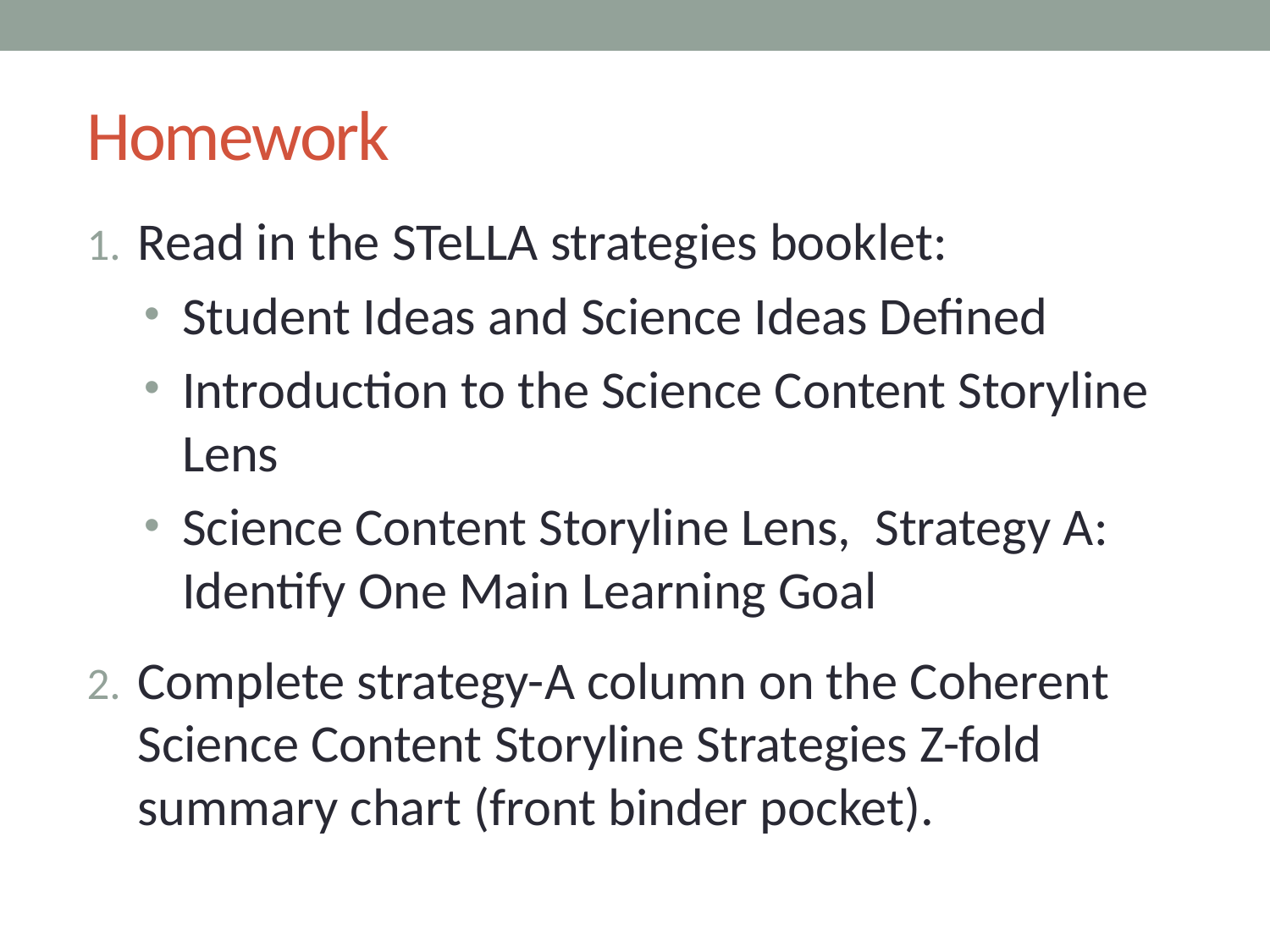

# Homework
Read in the STeLLA strategies booklet:
Student Ideas and Science Ideas Defined
Introduction to the Science Content Storyline Lens
Science Content Storyline Lens,  Strategy A: Identify One Main Learning Goal
Complete strategy-A column on the Coherent Science Content Storyline Strategies Z-fold summary chart (front binder pocket).